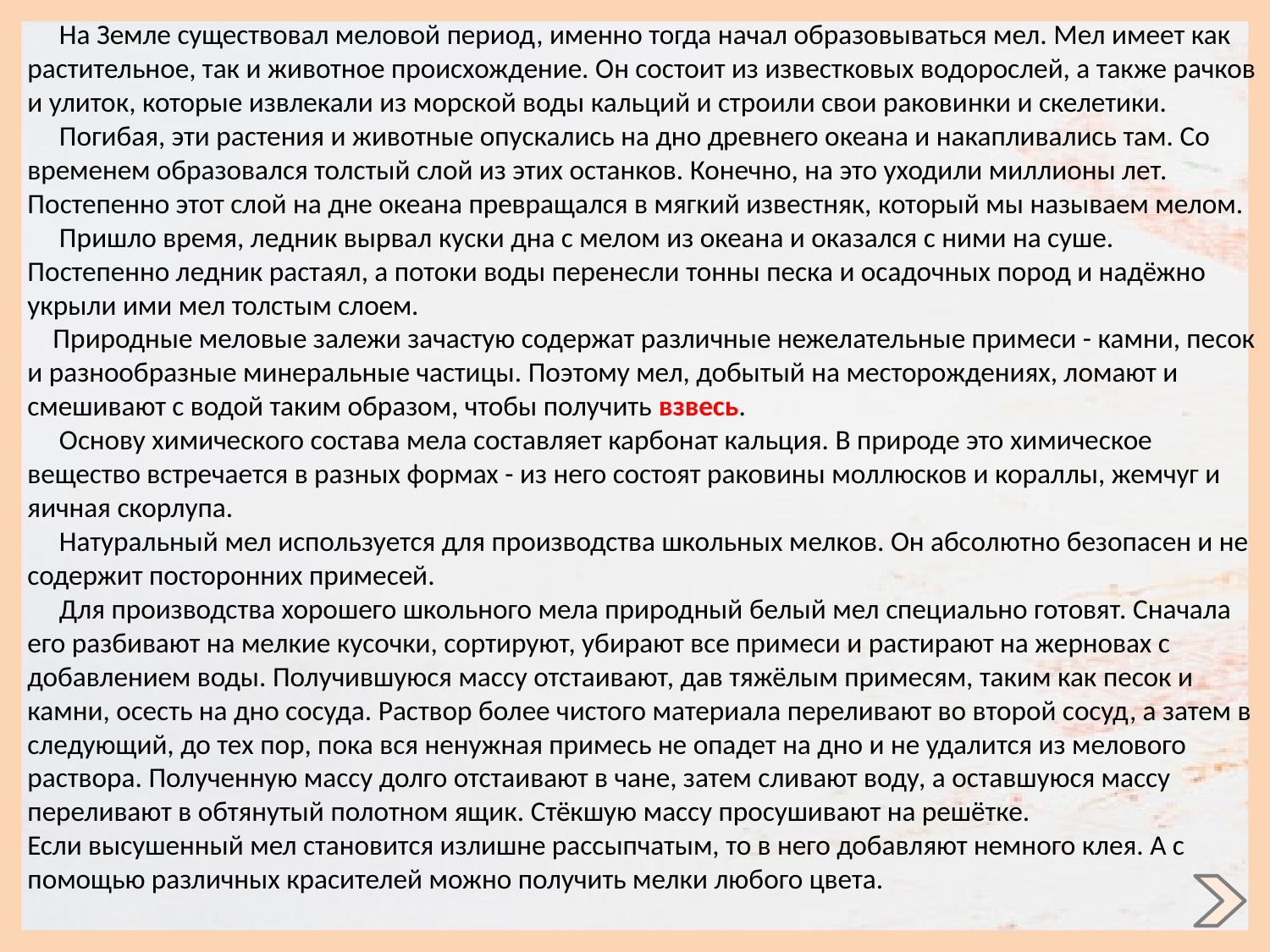

На Земле существовал меловой период, именно тогда начал образовываться мел. Мел имеет как растительное, так и животное происхождение. Он состоит из известковых водорослей, а также рачков и улиток, которые извлекали из морской воды кальций и строили свои раковинки и скелетики.
     Погибая, эти растения и животные опускались на дно древнего океана и накапливались там. Со временем образовался толстый слой из этих останков. Конечно, на это уходили миллионы лет. Постепенно этот слой на дне океана превращался в мягкий известняк, который мы называем мелом.
     Пришло время, ледник вырвал куски дна с мелом из океана и оказался с ними на суше. Постепенно ледник растаял, а потоки воды перенесли тонны песка и осадочных пород и надёжно укрыли ими мел толстым слоем.
    Природные меловые залежи зачастую содержат различные нежелательные примеси - камни, песок и разнообразные минеральные частицы. Поэтому мел, добытый на месторождениях, ломают и смешивают с водой таким образом, чтобы получить взвесь.
     Основу химического состава мела составляет карбонат кальция. В природе это химическое вещество встречается в разных формах - из него состоят раковины моллюсков и кораллы, жемчуг и яичная скорлупа.
     Натуральный мел используется для производства школьных мелков. Он абсолютно безопасен и не содержит посторонних примесей.
     Для производства хорошего школьного мела природный белый мел специально готовят. Сначала его разбивают на мелкие кусочки, сортируют, убирают все примеси и растирают на жерновах с добавлением воды. Получившуюся массу отстаивают, дав тяжёлым примесям, таким как песок и камни, осесть на дно сосуда. Раствор более чистого материала переливают во второй сосуд, а затем в следующий, до тех пор, пока вся ненужная примесь не опадет на дно и не удалится из мелового раствора. Полученную массу долго отстаивают в чане, затем сливают воду, а оставшуюся массу переливают в обтянутый полотном ящик. Стёкшую массу просушивают на решётке.
Если высушенный мел становится излишне рассыпчатым, то в него добавляют немного клея. А с помощью различных красителей можно получить мелки любого цвета.